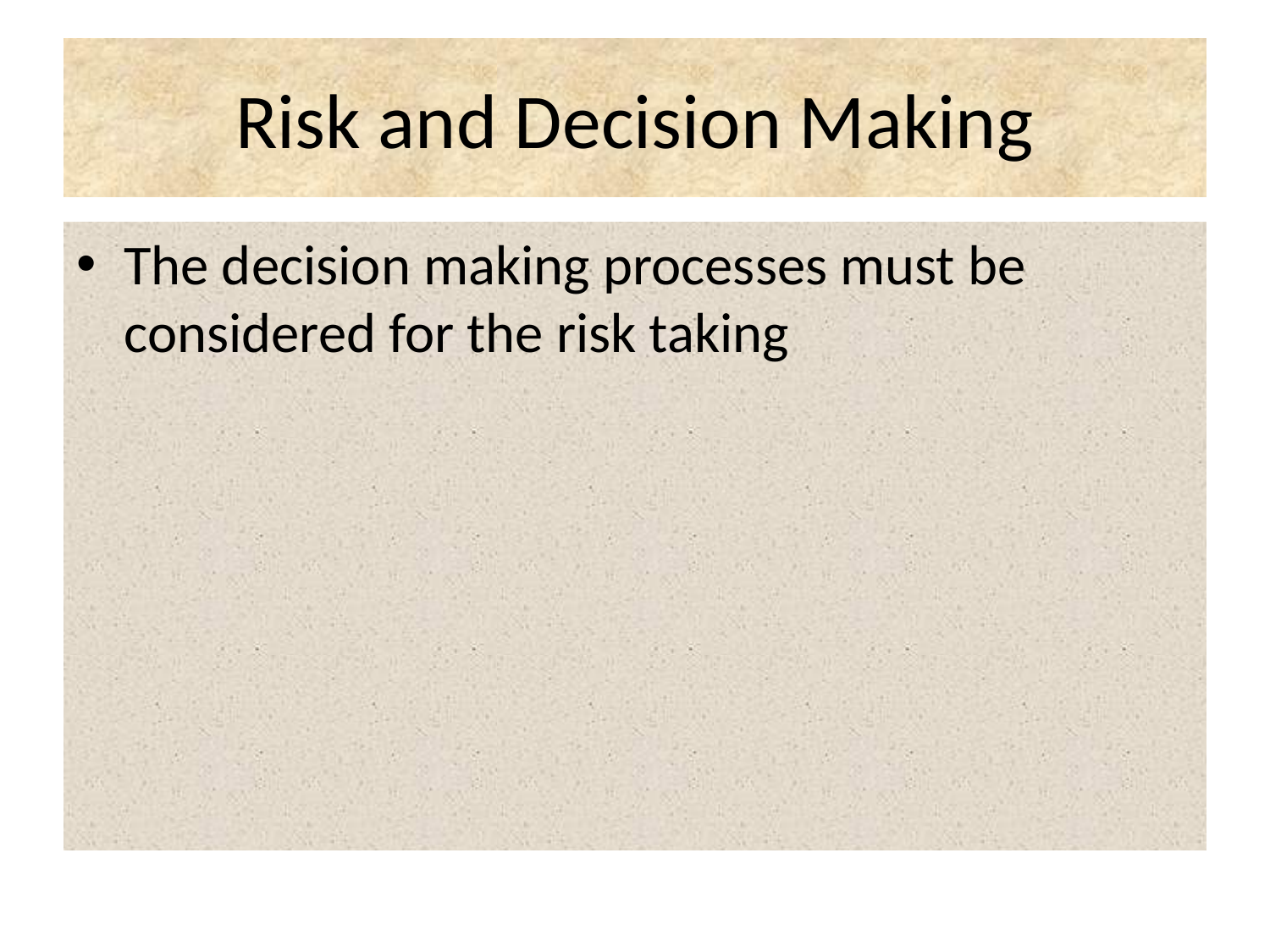

# Risk and Decision Making
The decision making processes must be considered for the risk taking